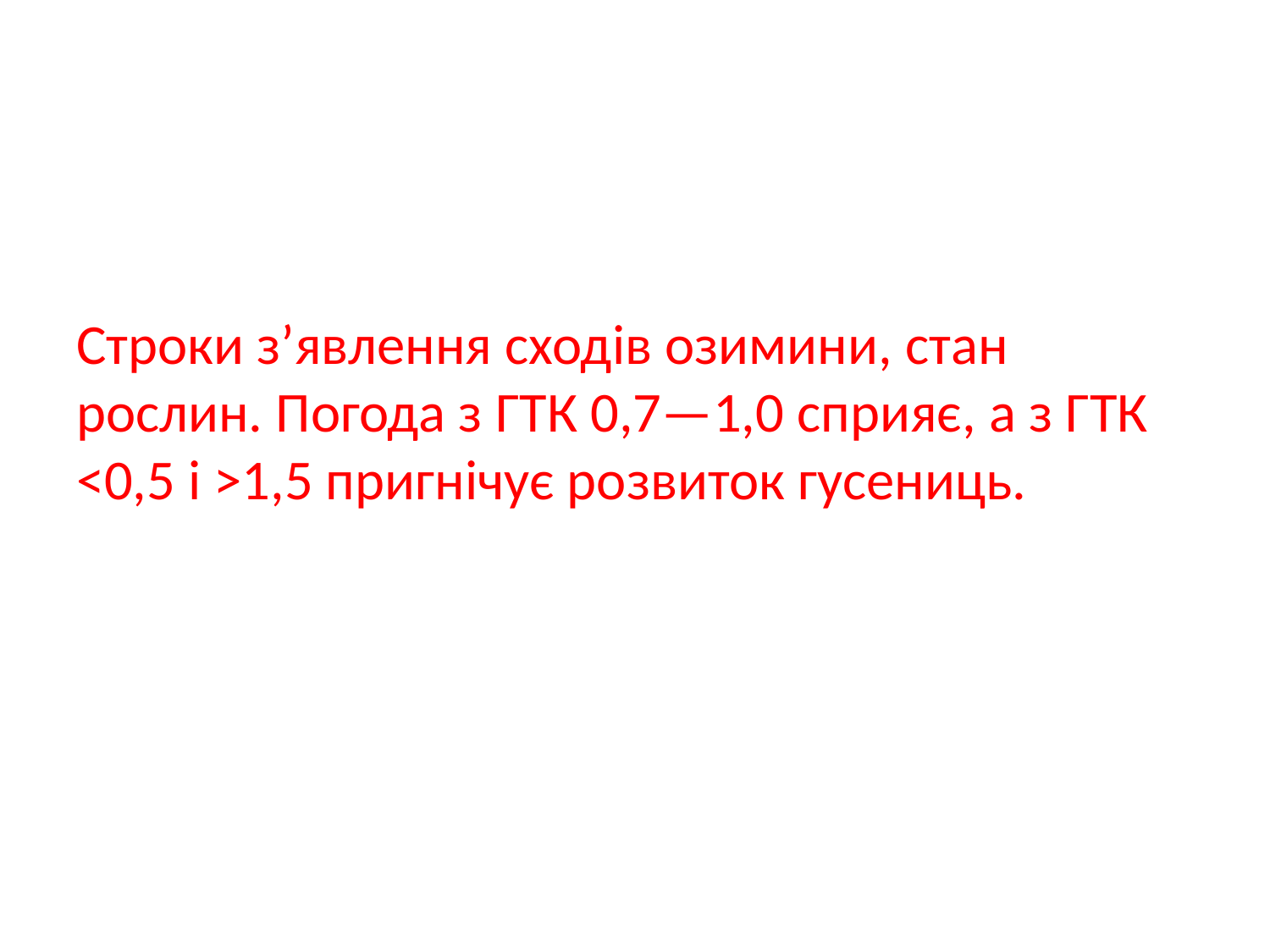

#

Строки з’явлення сходів озимини, стан рослин. Погода з ГТК 0,7—1,0 сприяє, а з ГТК <0,5 і >1,5 пригнічує розвиток гусениць.